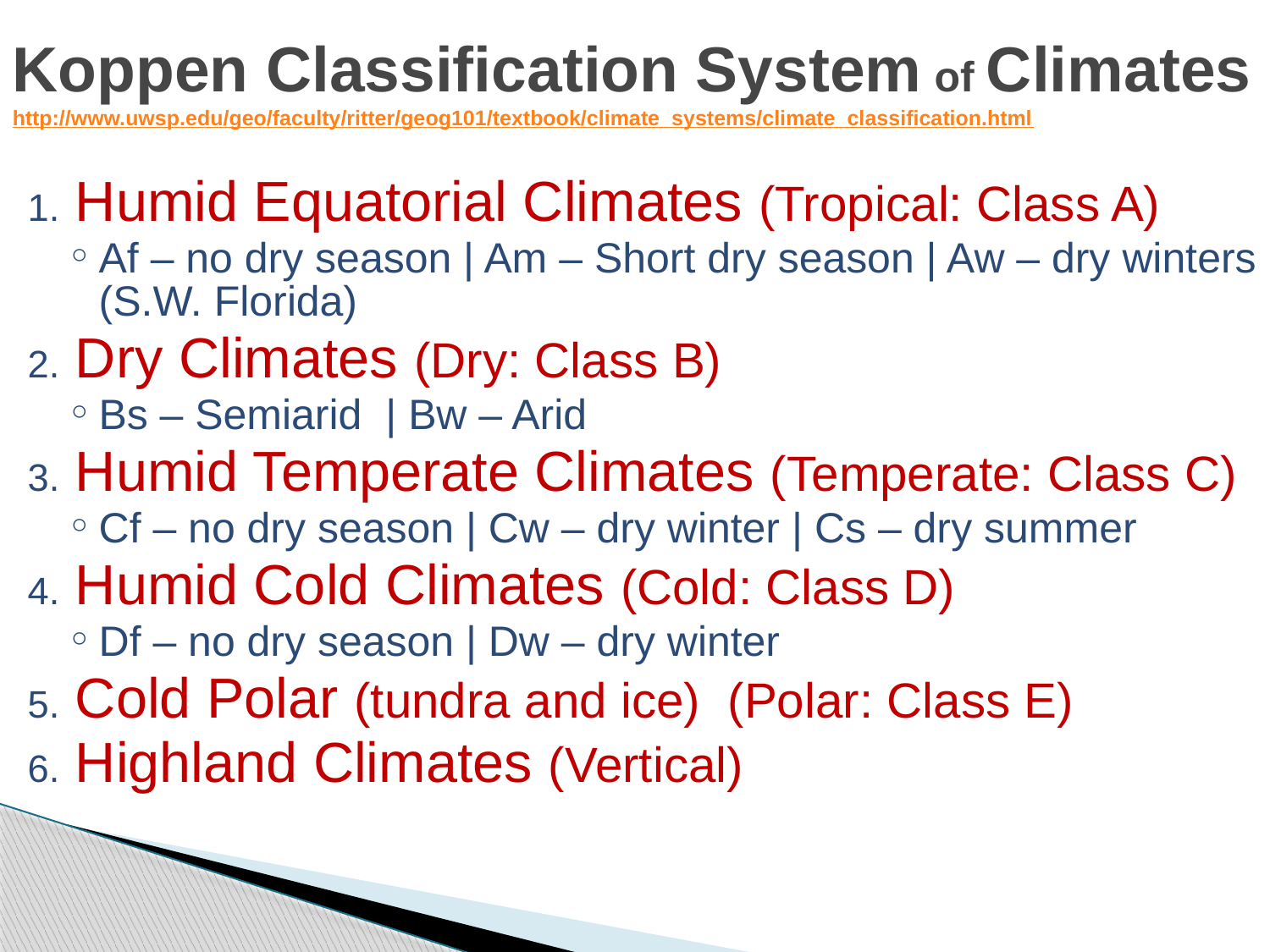

# Koppen Classification System of Climates http://www.uwsp.edu/geo/faculty/ritter/geog101/textbook/climate_systems/climate_classification.html
Humid Equatorial Climates (Tropical: Class A)
Af – no dry season | Am – Short dry season | Aw – dry winters (S.W. Florida)
Dry Climates (Dry: Class B)
Bs – Semiarid  | Bw – Arid
Humid Temperate Climates (Temperate: Class C)
Cf – no dry season | Cw – dry winter | Cs – dry summer
Humid Cold Climates (Cold: Class D)
Df – no dry season | Dw – dry winter
Cold Polar (tundra and ice)  (Polar: Class E)
Highland Climates (Vertical)